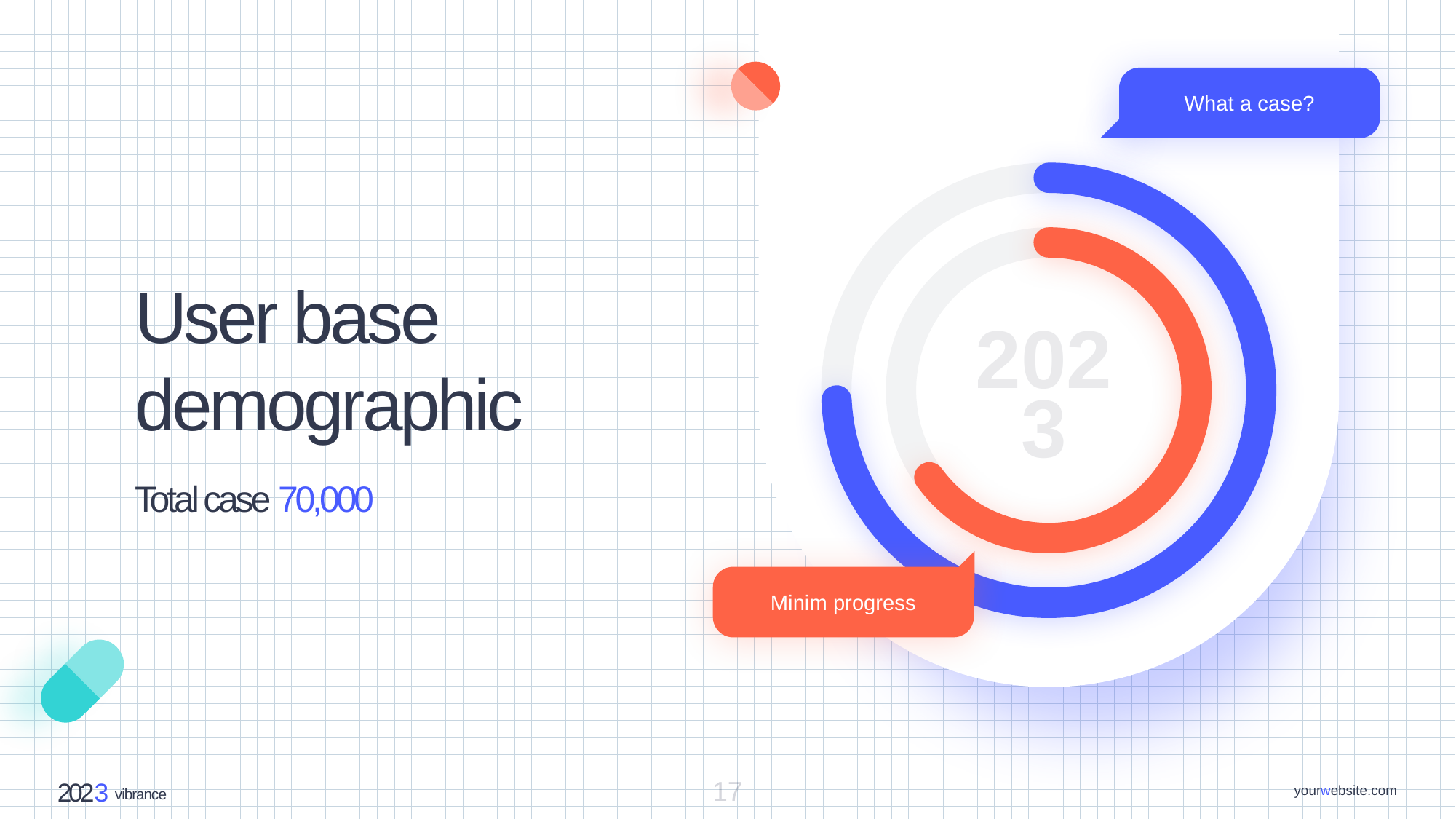

What a case?

User base demographic
2023
Total case 70,000

Minim progress